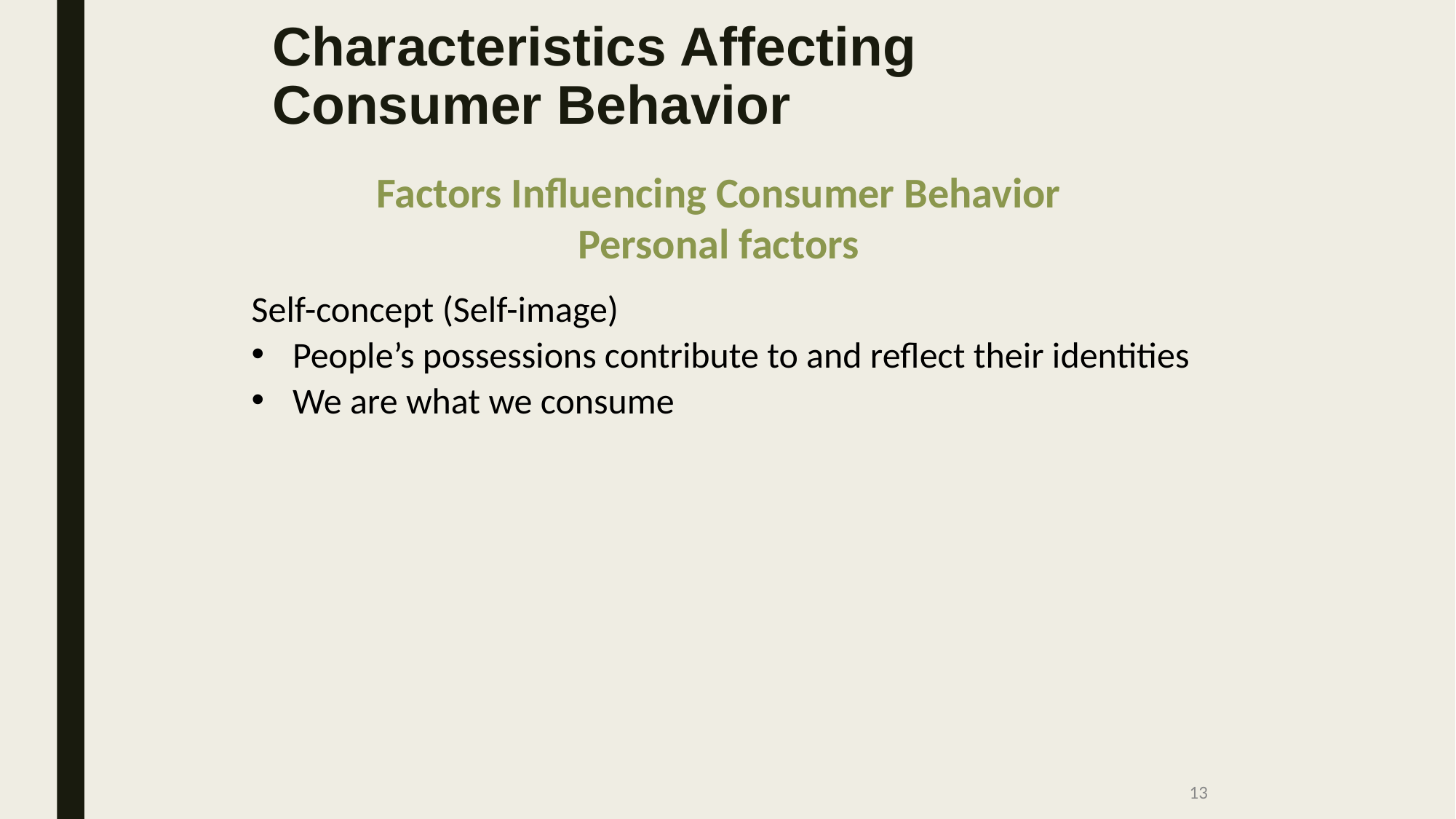

# Characteristics Affecting Consumer Behavior
Factors Influencing Consumer Behavior
Personal factors

Self-concept (Self-image)
People’s possessions contribute to and reflect their identities
We are what we consume
13